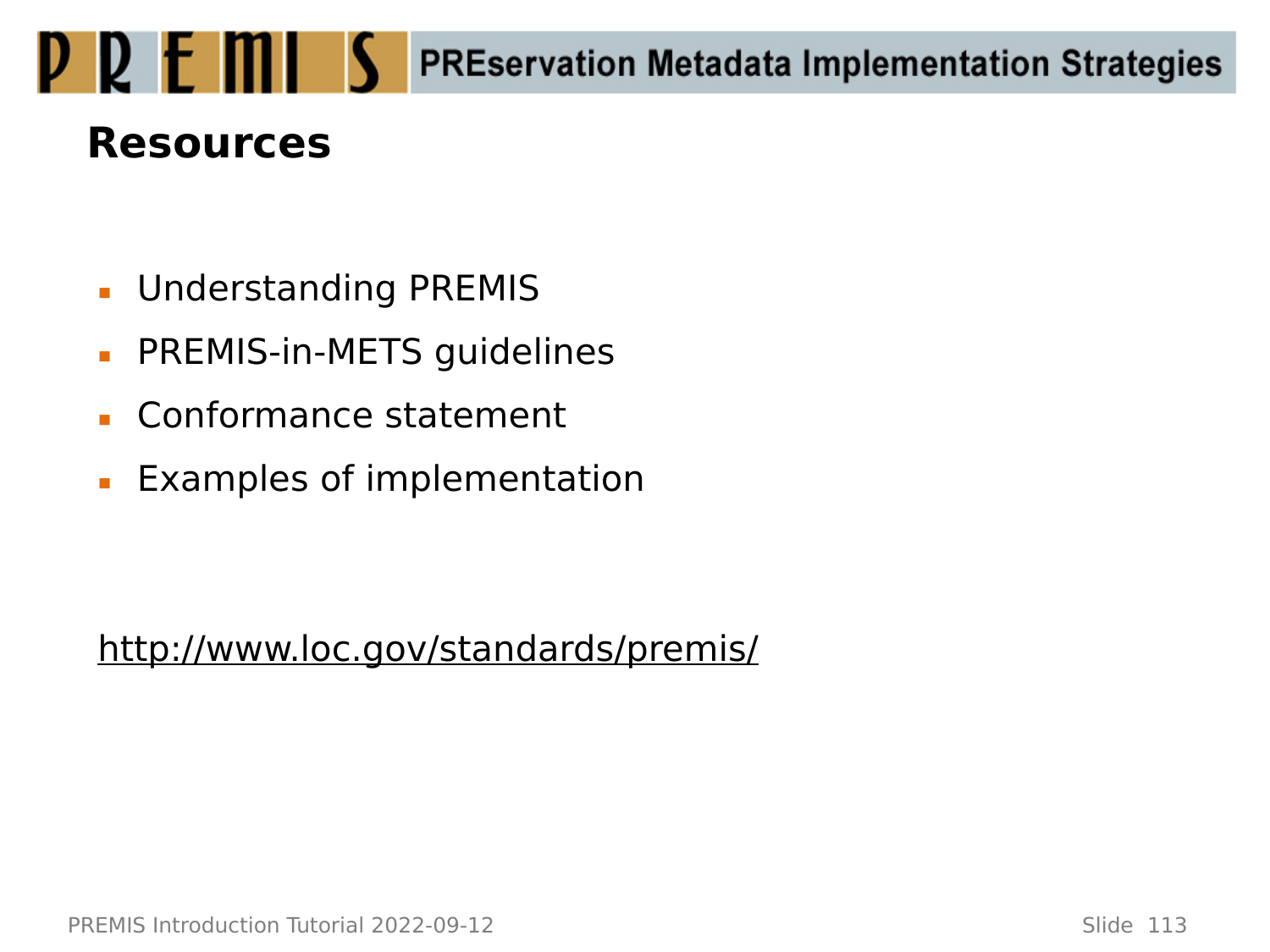

# Resources

Understanding PREMIS
PREMIS-in-METS guidelines
Conformance statement
Examples of implementation

http://www.loc.gov/standards/premis/